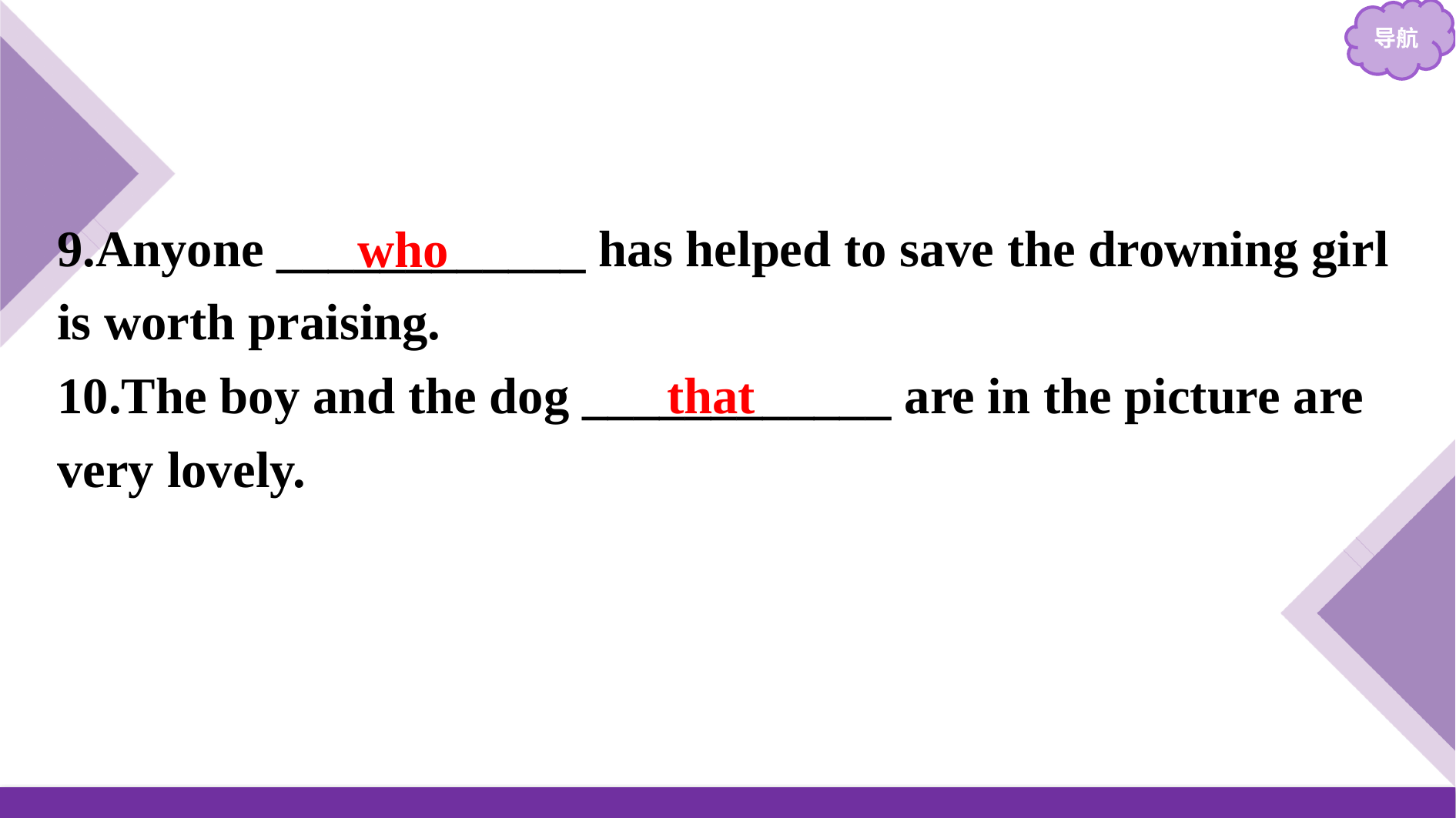

9.Anyone ____________ has helped to save the drowning girl is worth praising.
10.The boy and the dog ____________ are in the picture are very lovely.
who
that